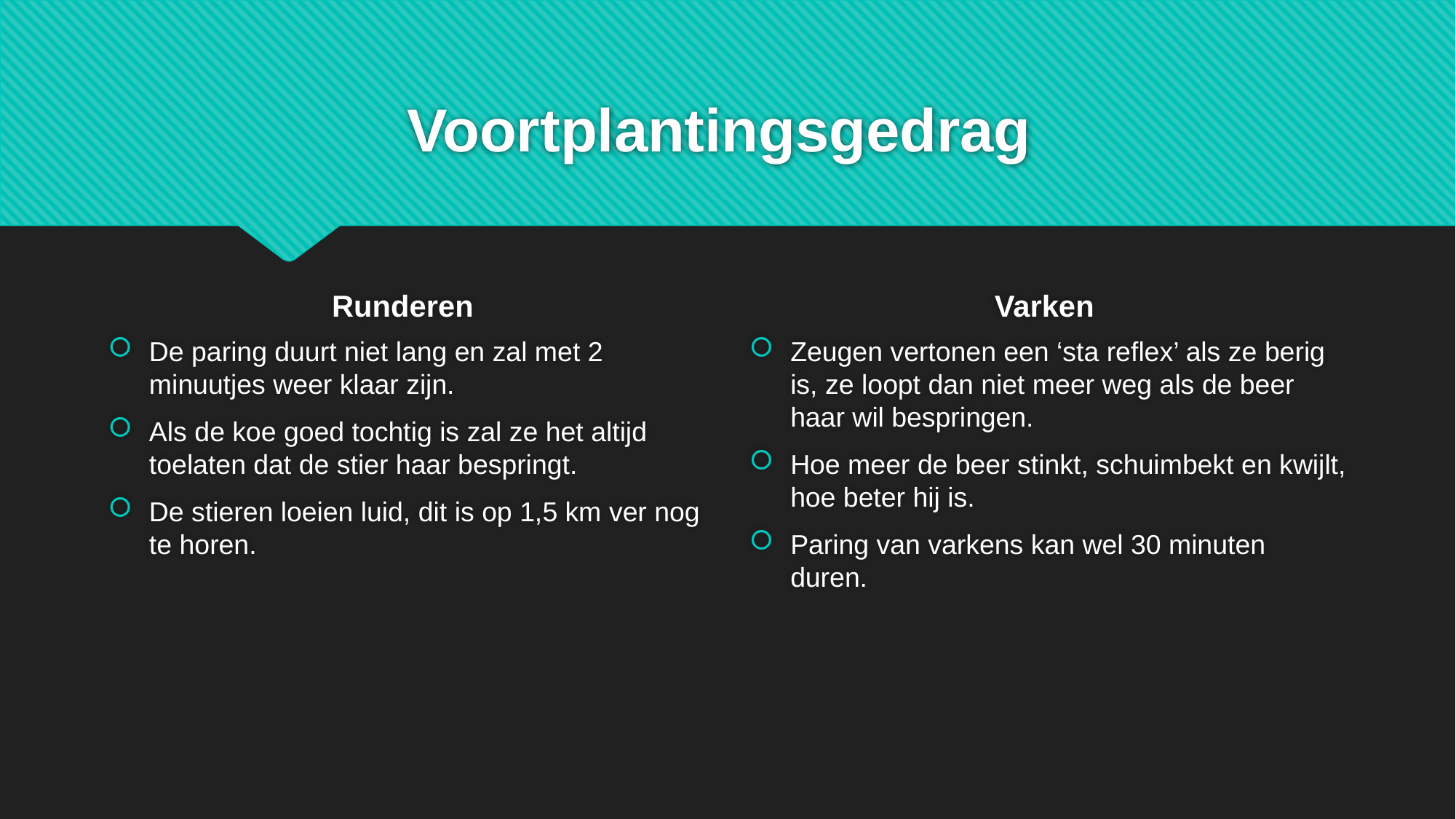

# Voortplantingsgedrag
Runderen
Varken
De paring duurt niet lang en zal met 2 minuutjes weer klaar zijn.
Als de koe goed tochtig is zal ze het altijd toelaten dat de stier haar bespringt.
De stieren loeien luid, dit is op 1,5 km ver nog te horen.

Zeugen vertonen een ‘sta reflex’ als ze berig is, ze loopt dan niet meer weg als de beer haar wil bespringen.
Hoe meer de beer stinkt, schuimbekt en kwijlt, hoe beter hij is.
Paring van varkens kan wel 30 minuten duren.